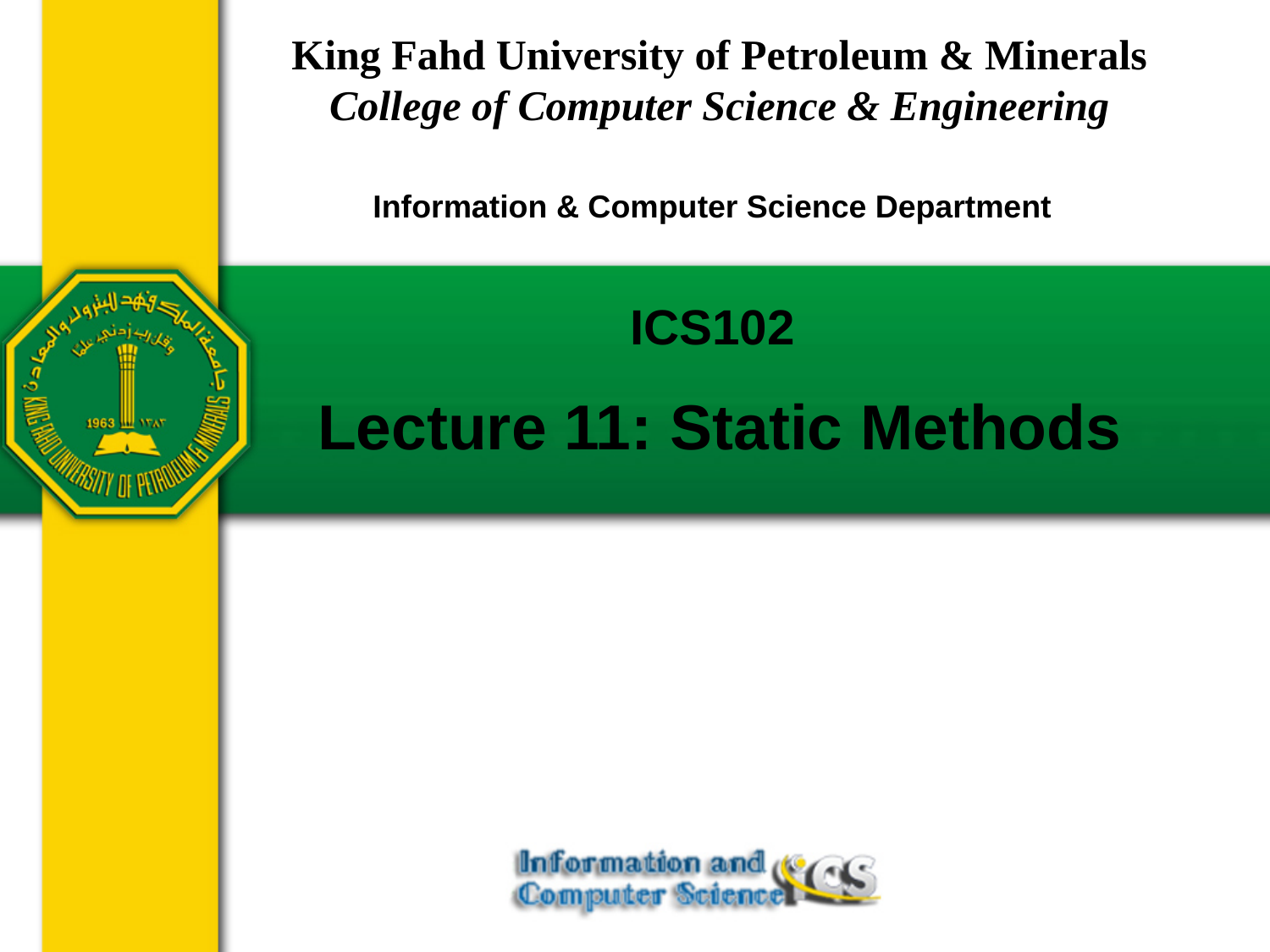

King Fahd University of Petroleum & Minerals
College of Computer Science & Engineering
Information & Computer Science Department
ICS102
Lecture 11: Static Methods

July 23, 2018